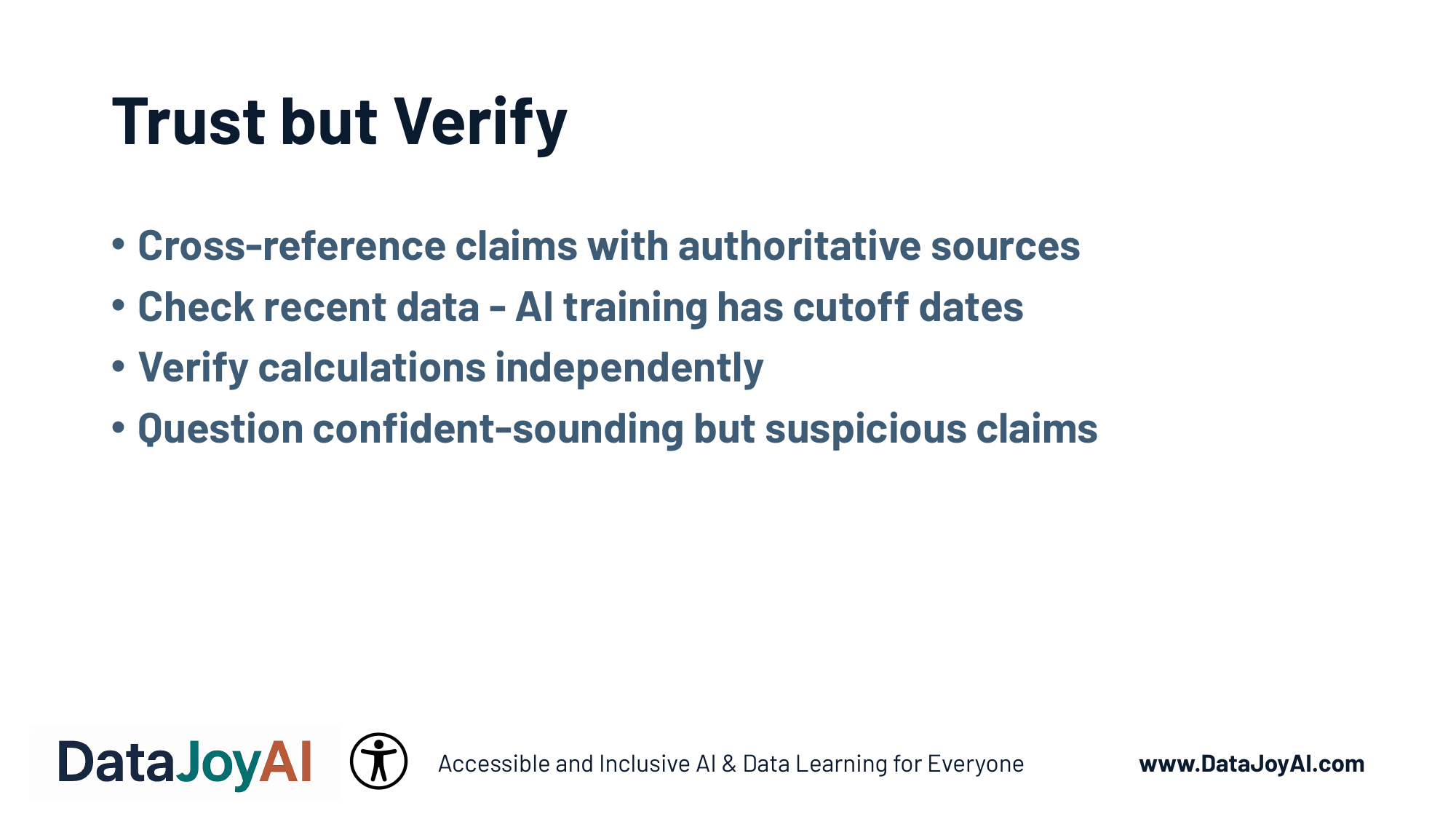

# Trust but Verify
Cross-reference claims with authoritative sources
Check recent data - AI training has cutoff dates
Verify calculations independently
Question confident-sounding but suspicious claims